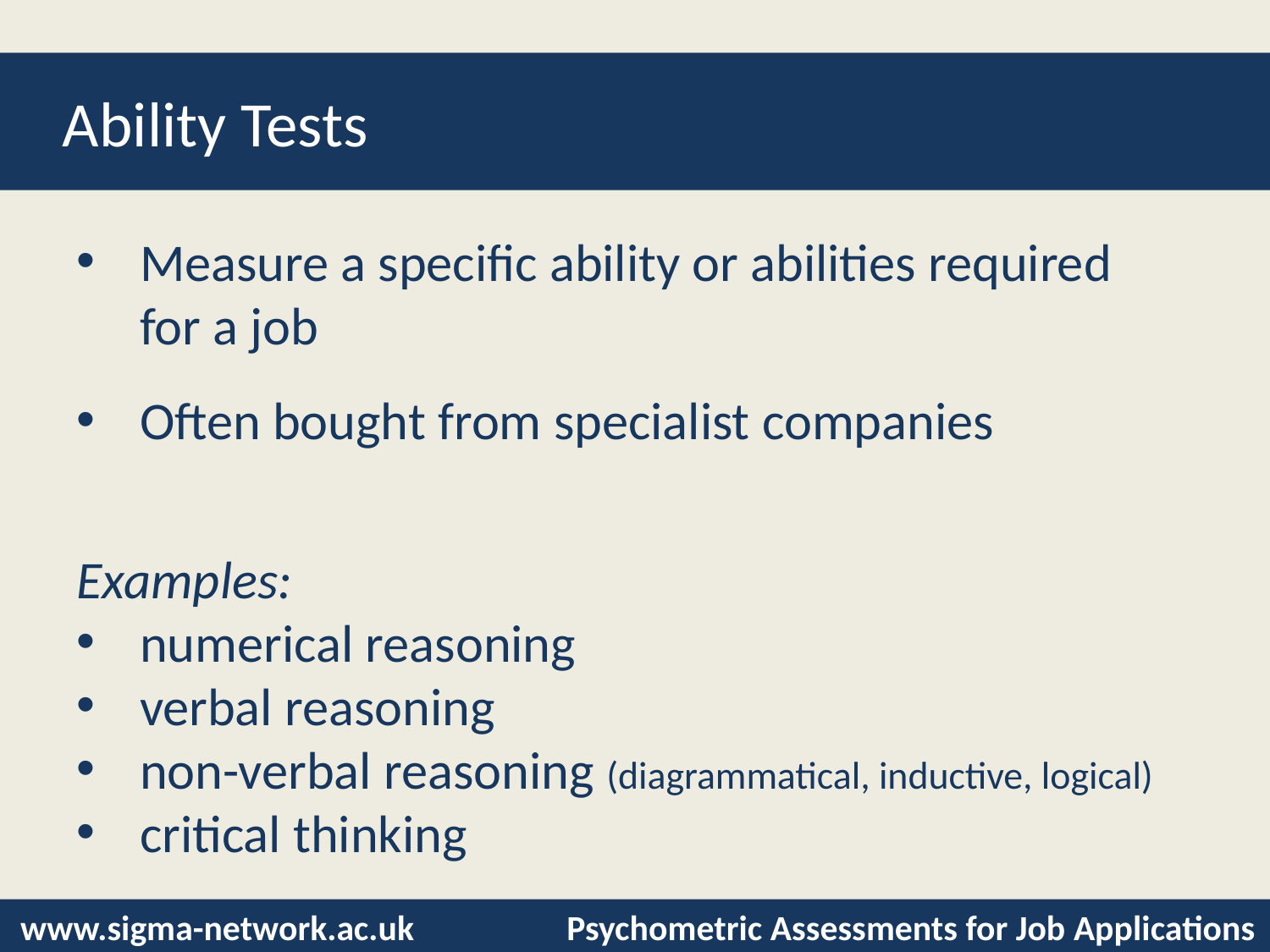

# Ability Tests
Measure a specific ability or abilities required for a job
Often bought from specialist companies

Examples:
numerical reasoning
verbal reasoning
non-verbal reasoning (diagrammatical, inductive, logical)
critical thinking